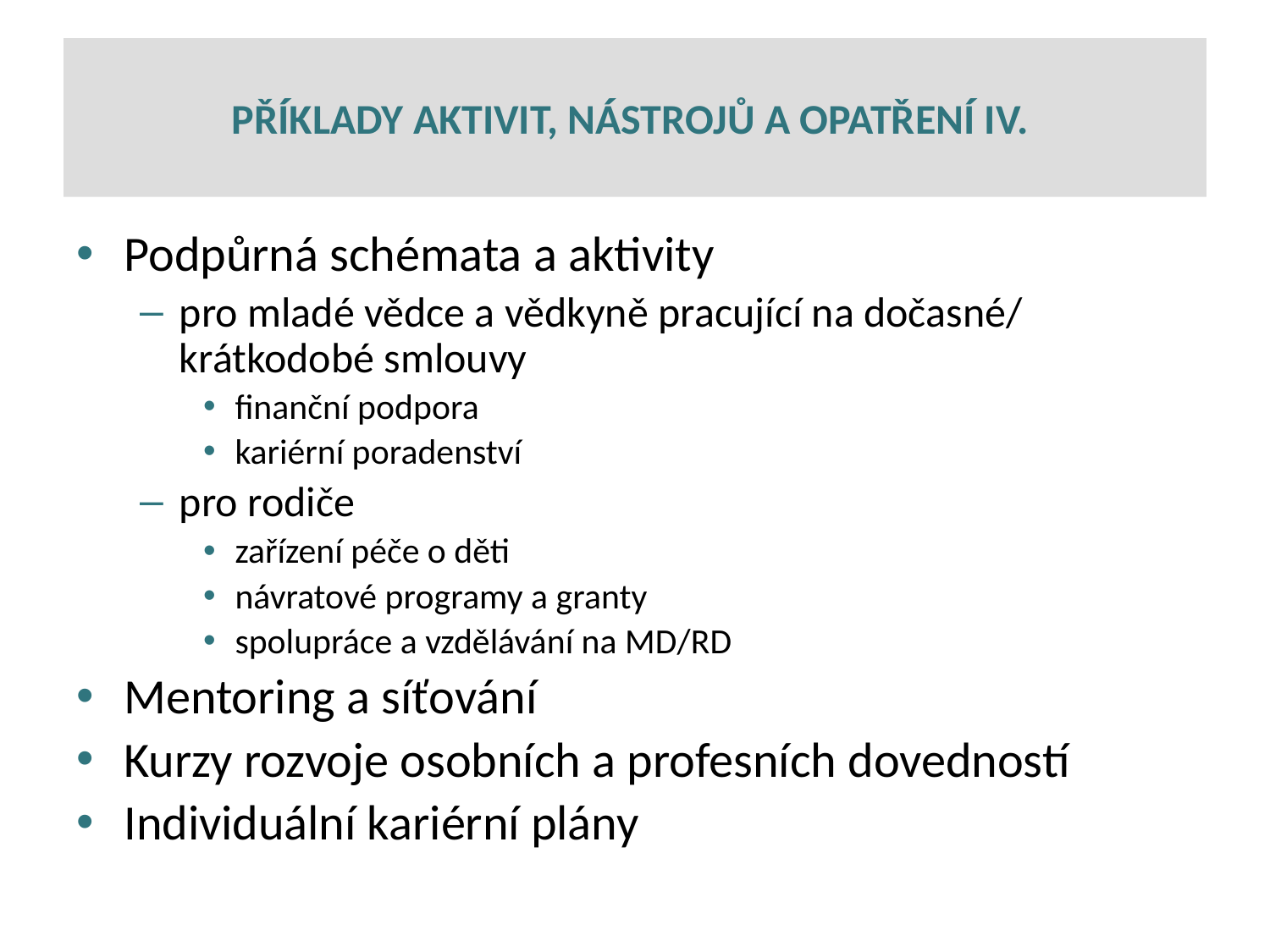

# PŘÍKLADY AKTIVIT, NÁSTROJŮ A OPATŘENÍ IV.
Podpůrná schémata a aktivity
pro mladé vědce a vědkyně pracující na dočasné/ krátkodobé smlouvy
finanční podpora
kariérní poradenství
pro rodiče
zařízení péče o děti
návratové programy a granty
spolupráce a vzdělávání na MD/RD
Mentoring a síťování
Kurzy rozvoje osobních a profesních dovedností
Individuální kariérní plány